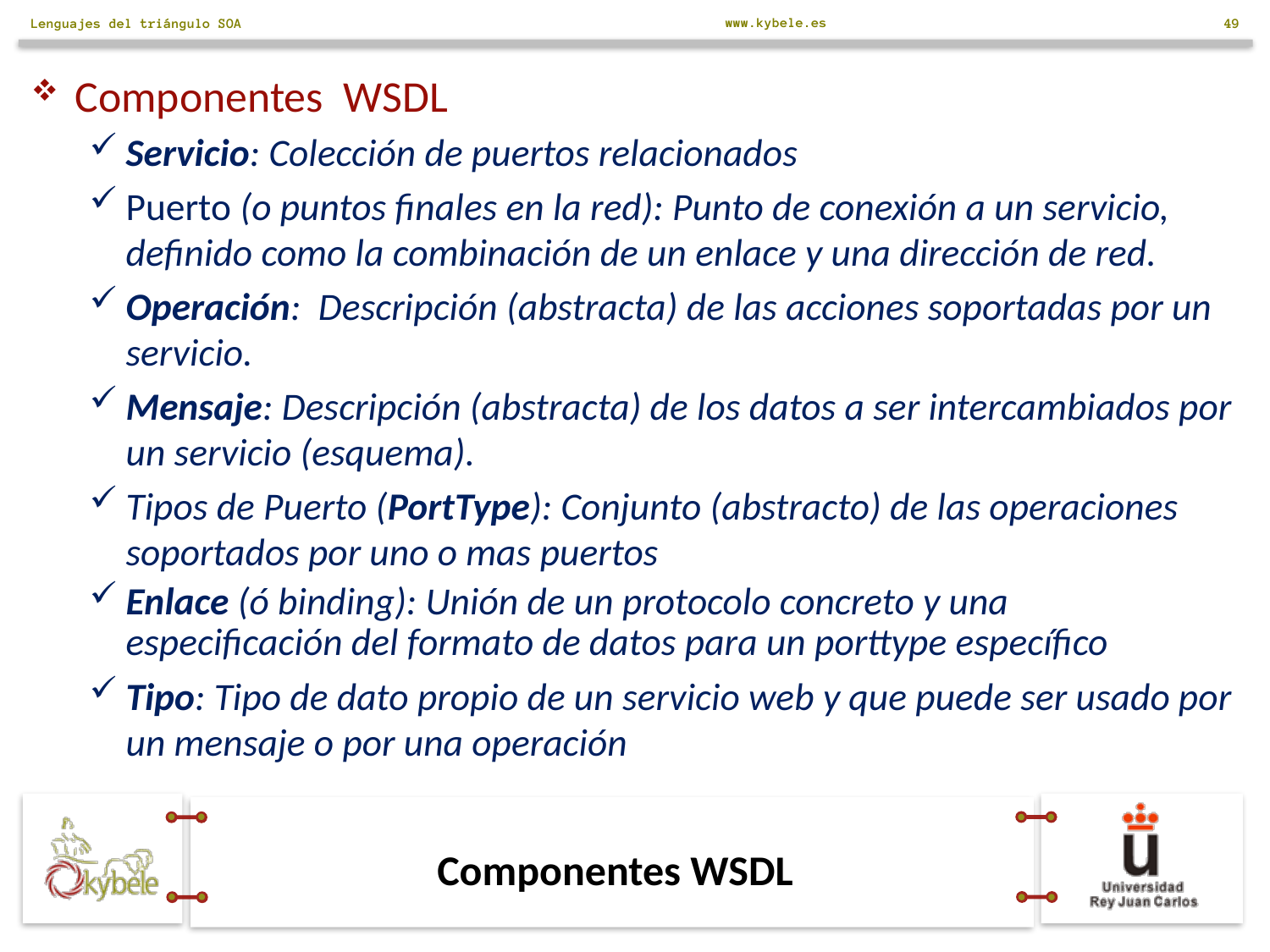

Lenguajes del triángulo SOA
49
Componentes  WSDL
Servicio: Colección de puertos relacionados
Puerto (o puntos finales en la red): Punto de conexión a un servicio, definido como la combinación de un enlace y una dirección de red.
Operación:  Descripción (abstracta) de las acciones soportadas por un servicio.
Mensaje: Descripción (abstracta) de los datos a ser intercambiados por un servicio (esquema).
Tipos de Puerto (PortType): Conjunto (abstracto) de las operaciones soportados por uno o mas puertos
Enlace (ó binding): Unión de un protocolo concreto y una especificación del formato de datos para un porttype específico
Tipo: Tipo de dato propio de un servicio web y que puede ser usado por un mensaje o por una operación

# Componentes WSDL